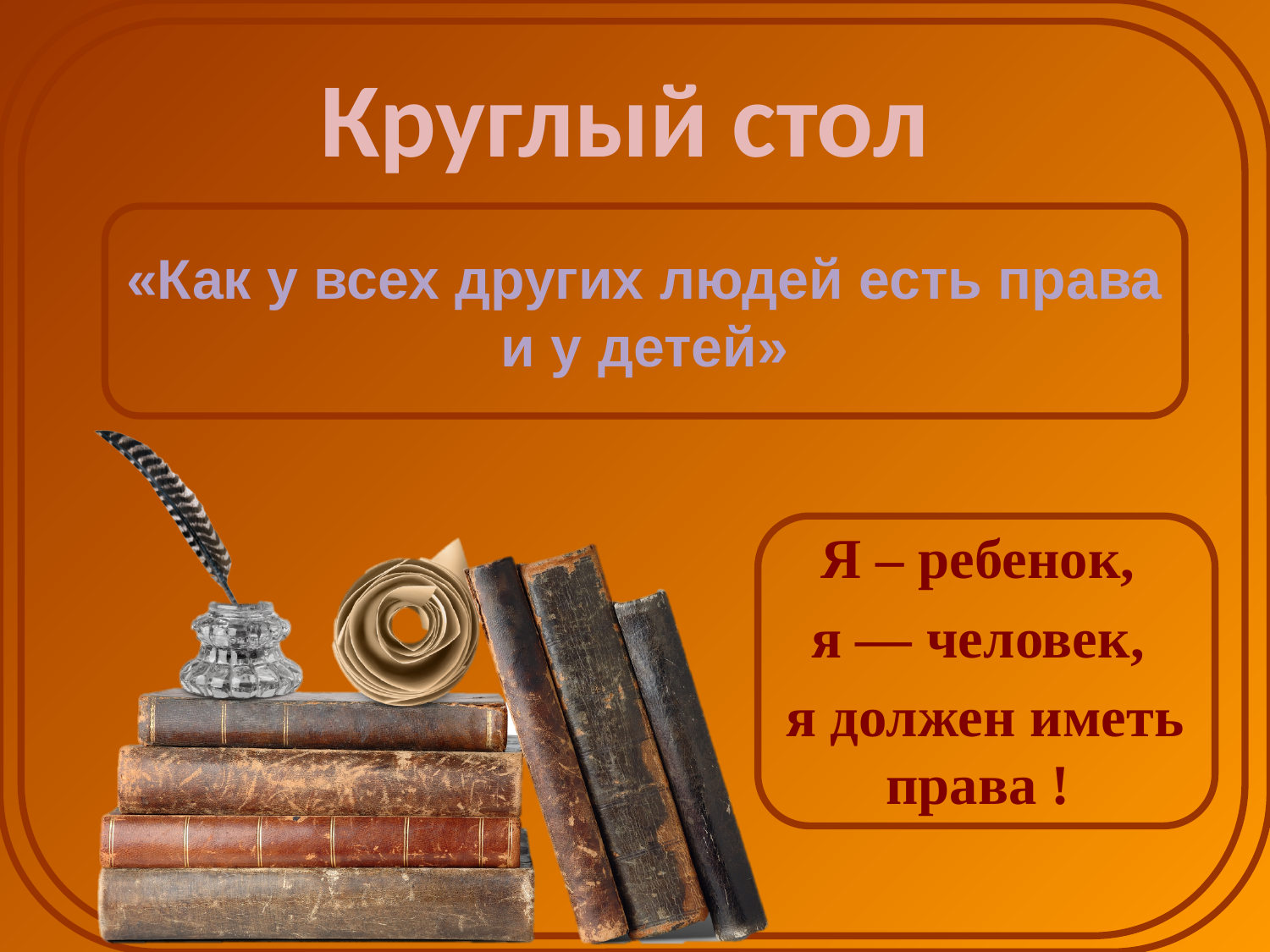

Круглый стол
# «Как у всех других людей есть права и у детей»
Я – ребенок,
я — человек,
я должен иметь права !